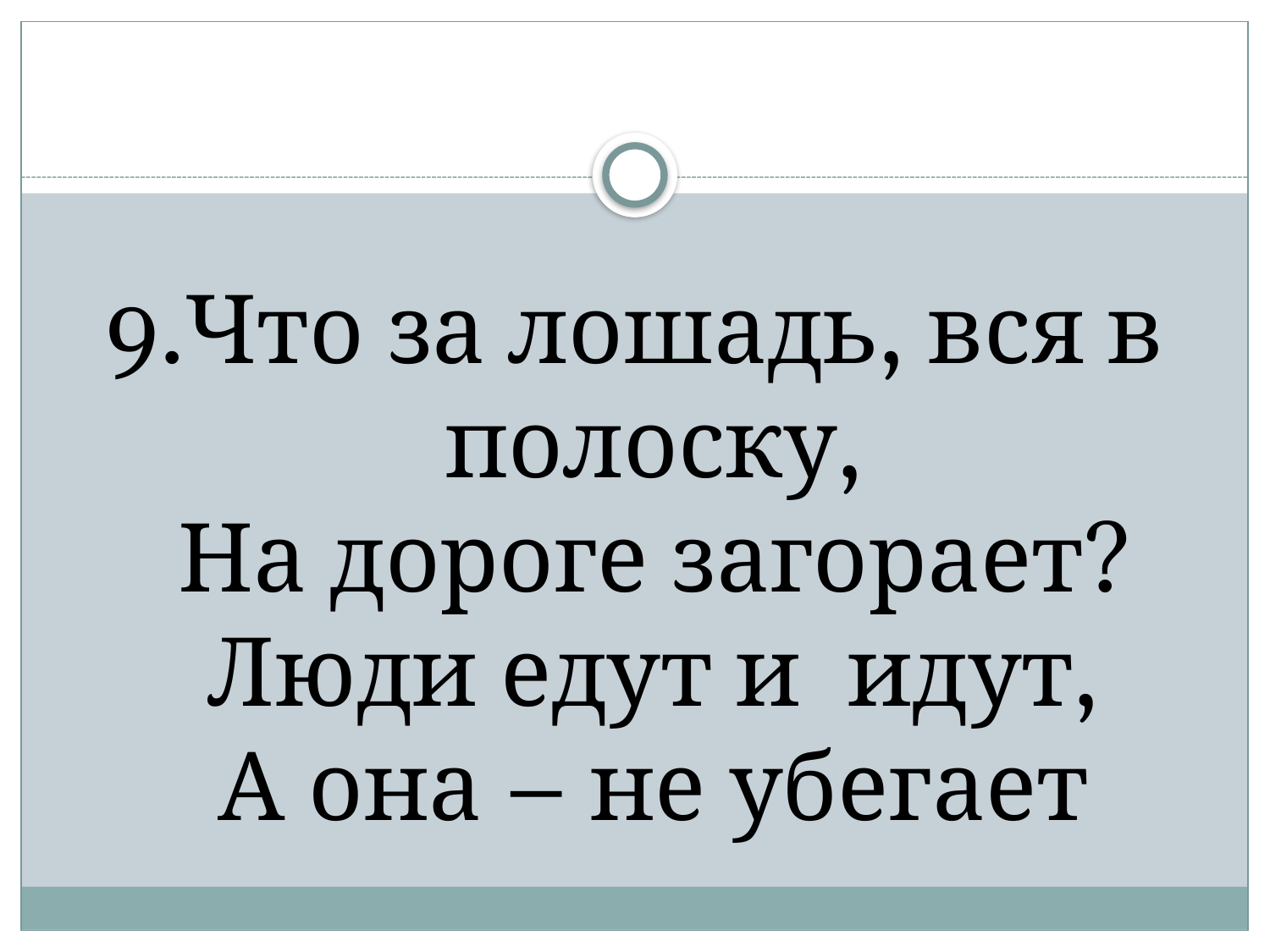

#

9.Что за лошадь, вся в полоску,
На дороге загорает?
Люди едут и  идут,
А она – не убегает